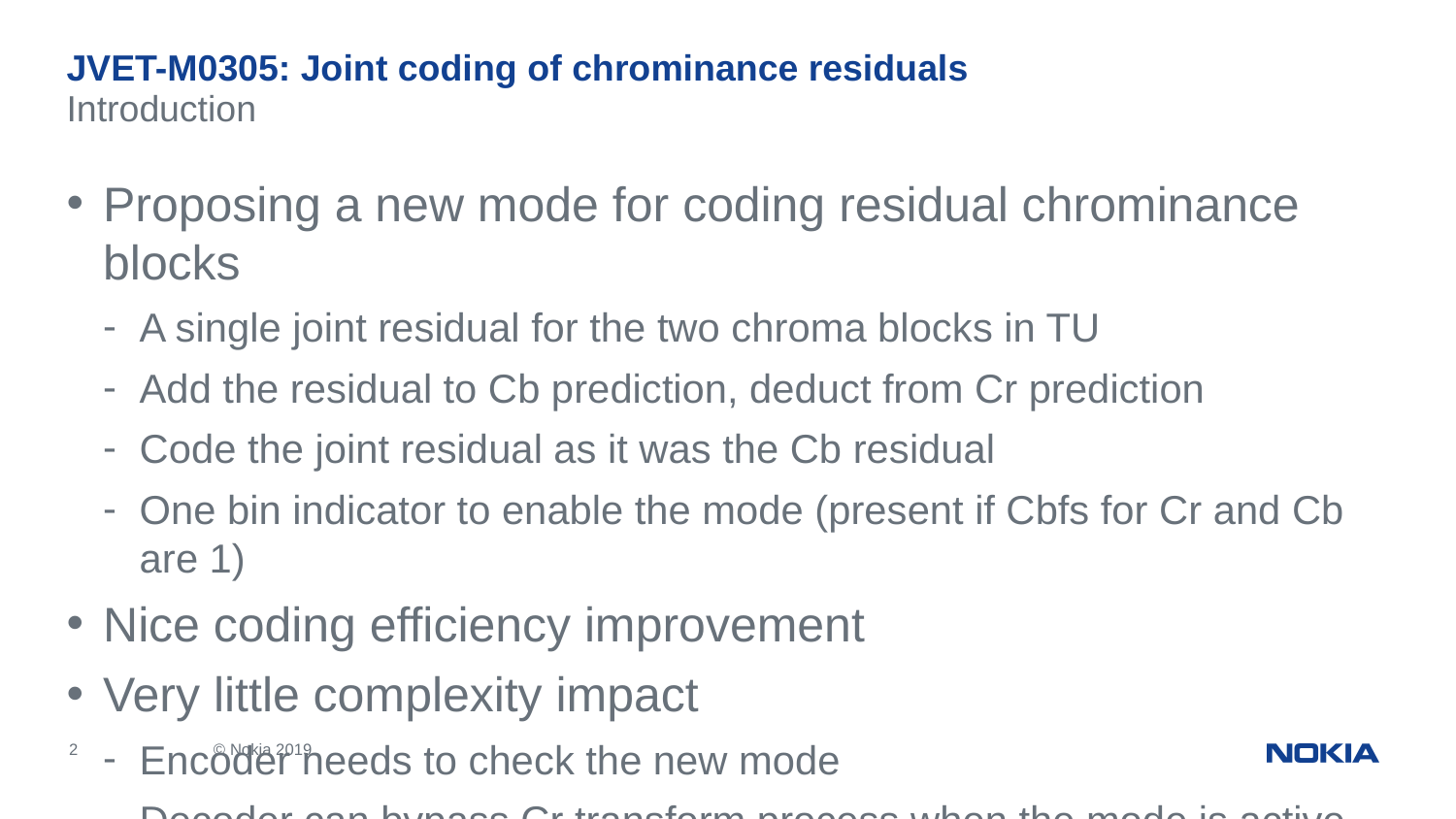

# JVET-M0305: Joint coding of chrominance residuals
Introduction
Proposing a new mode for coding residual chrominance blocks
A single joint residual for the two chroma blocks in TU
Add the residual to Cb prediction, deduct from Cr prediction
Code the joint residual as it was the Cb residual
One bin indicator to enable the mode (present if Cbfs for Cr and Cb are 1)
Nice coding efficiency improvement
Very little complexity impact
Encoder needs to check the new mode
Decoder can bypass Cr transform process when the mode is active